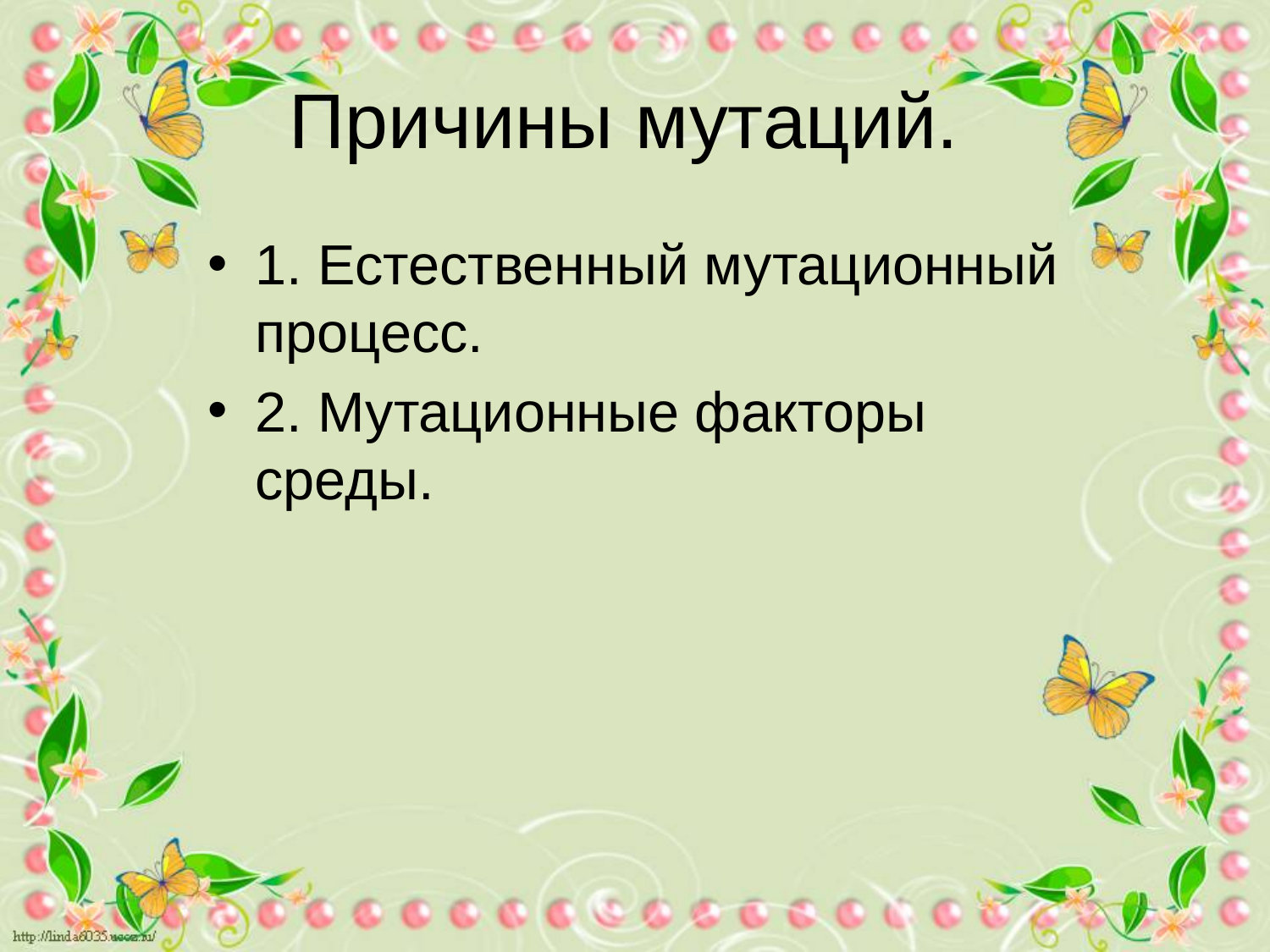

# Причины мутаций.
1. Естественный мутационный процесс.
2. Мутационные факторы среды.